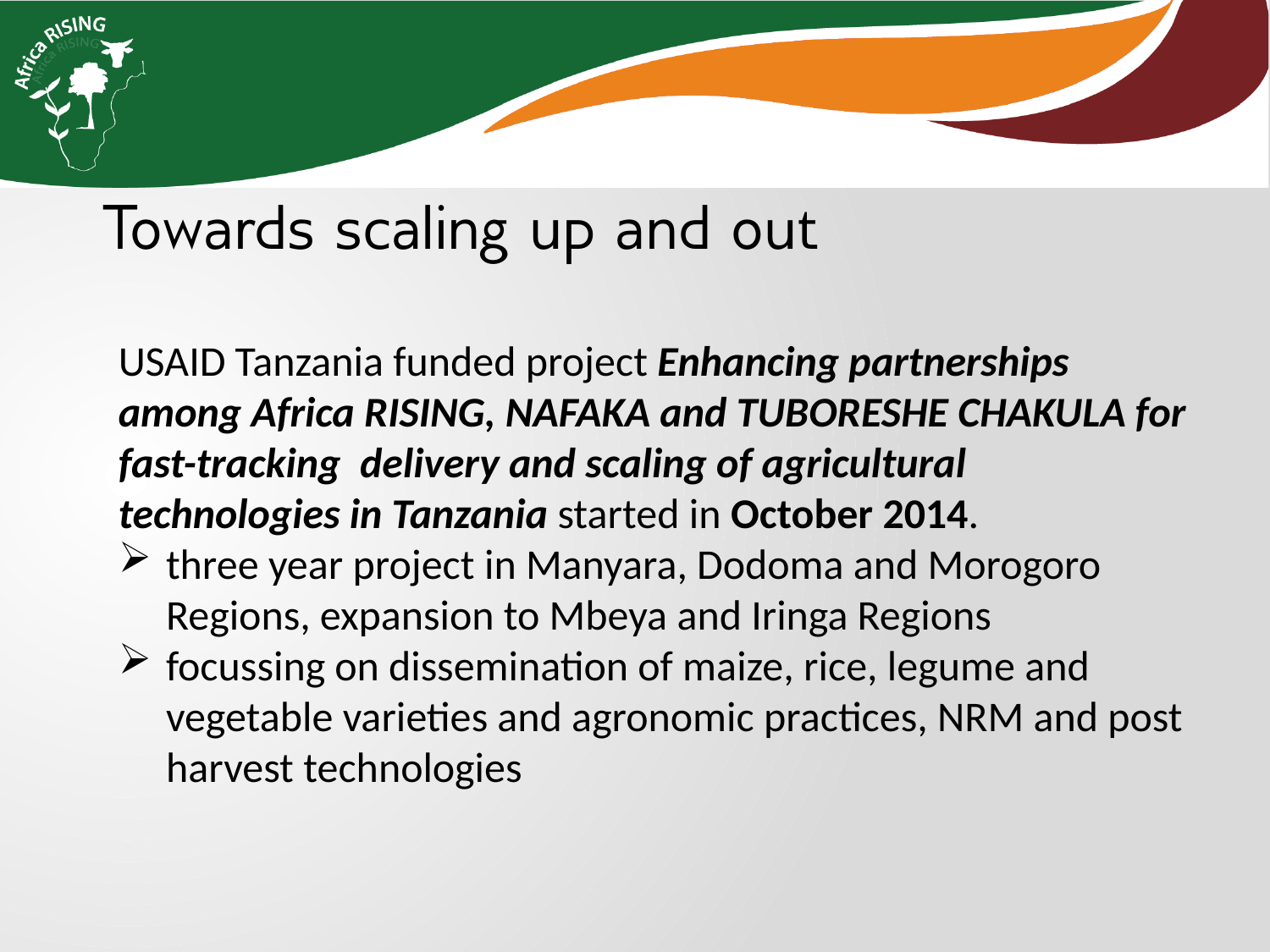

Towards scaling up and out
USAID Tanzania funded project Enhancing partnerships among Africa RISING, NAFAKA and TUBORESHE CHAKULA for fast-tracking  delivery and scaling of agricultural technologies in Tanzania started in October 2014.
three year project in Manyara, Dodoma and Morogoro Regions, expansion to Mbeya and Iringa Regions
focussing on dissemination of maize, rice, legume and vegetable varieties and agronomic practices, NRM and post harvest technologies